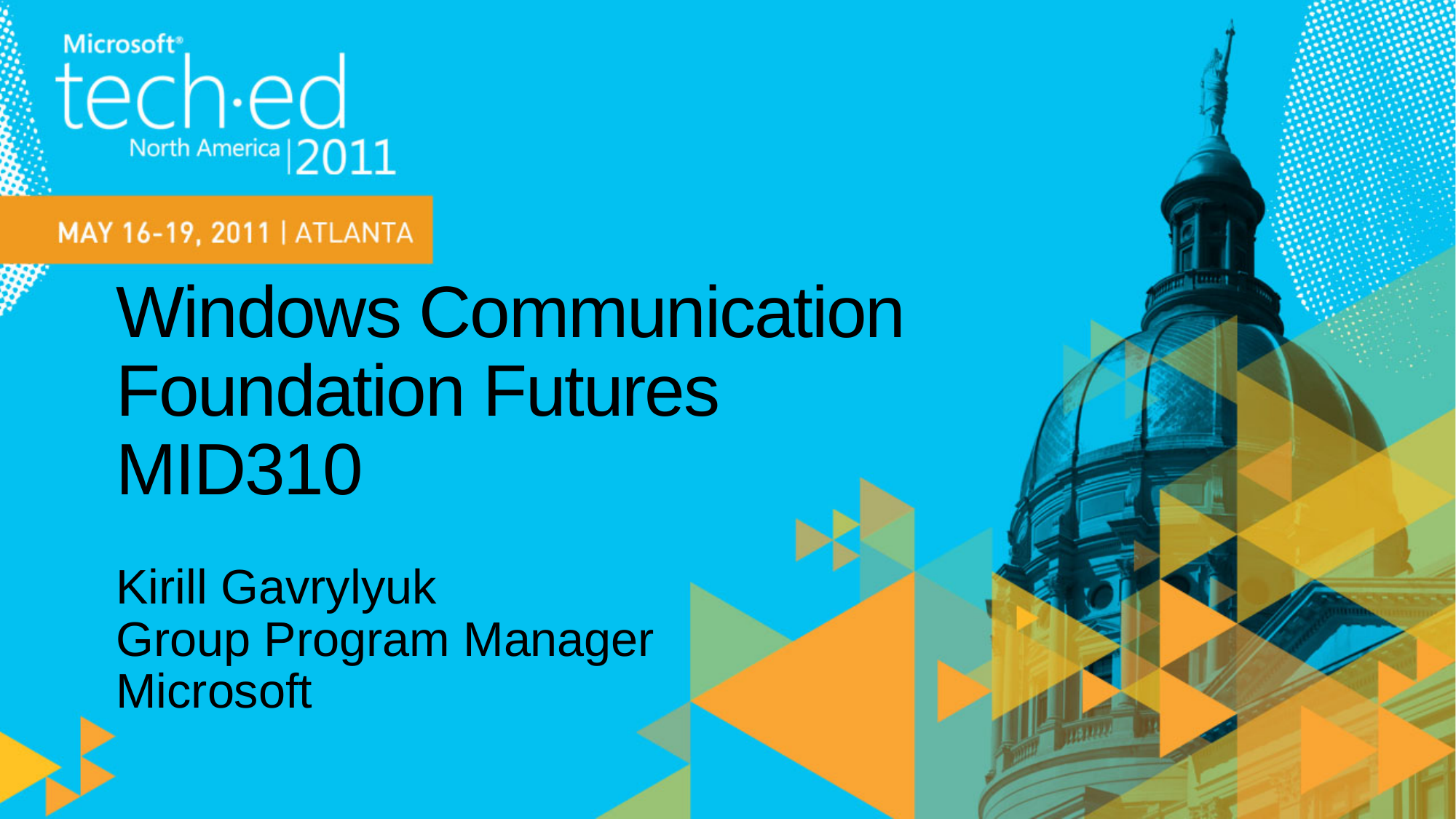

# Windows Communication Foundation Futures MID310
Kirill Gavrylyuk
Group Program Manager
Microsoft